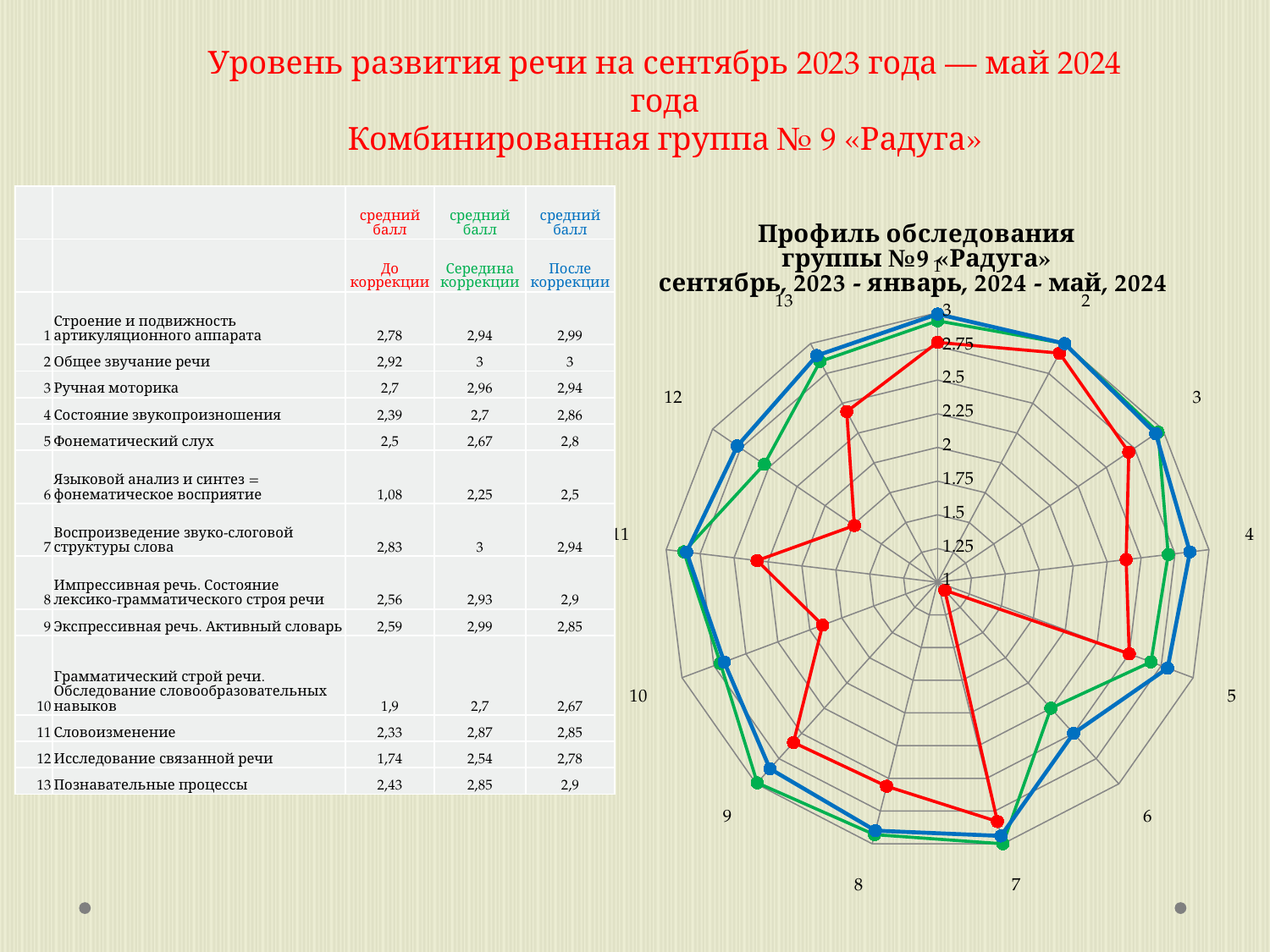

Уровень развития речи на сентябрь 2023 года — май 2024 года
Комбинированная группа № 9 «Радуга»
|  |  | средний балл | средний балл | средний балл |
| --- | --- | --- | --- | --- |
|  |  | До коррекции | Середина коррекции | После коррекции |
| 1 | Строение и подвижность артикуляционного аппарата | 2,78 | 2,94 | 2,99 |
| 2 | Общее звучание речи | 2,92 | 3 | 3 |
| 3 | Ручная моторика | 2,7 | 2,96 | 2,94 |
| 4 | Состояние звукопроизношения | 2,39 | 2,7 | 2,86 |
| 5 | Фонематический слух | 2,5 | 2,67 | 2,8 |
| 6 | Языковой анализ и синтез = фонематическое восприятие | 1,08 | 2,25 | 2,5 |
| 7 | Воспроизведение звуко-слоговой структуры слова | 2,83 | 3 | 2,94 |
| 8 | Импрессивная речь. Состояние лексико-грамматического строя речи | 2,56 | 2,93 | 2,9 |
| 9 | Экспрессивная речь. Активный словарь | 2,59 | 2,99 | 2,85 |
| 10 | Грамматический строй речи. Обследование словообразовательных навыков | 1,9 | 2,7 | 2,67 |
| 11 | Словоизменение | 2,33 | 2,87 | 2,85 |
| 12 | Исследование связанной речи | 1,74 | 2,54 | 2,78 |
| 13 | Познавательные процессы | 2,43 | 2,85 | 2,9 |

### Chart: Профиль обследования группы №9 «Радуга» сентябрь, 2023 - январь, 2024 - май, 2024

| Category | До коррекции | Середина коррекции |  |
|---|---|---|---|
| 1 | 2.78 | 2.94 | 2.99 |
| 2 | 2.92 | 3.0 | 3.0 |
| 3 | 2.7 | 2.96 | 2.94 |
| 4 | 2.39 | 2.7 | 2.86 |
| 5 | 2.5 | 2.67 | 2.8 |
| 6 | 1.08 | 2.25 | 2.5 |
| 7 | 2.83 | 3.0 | 2.94 |
| 8 | 2.56 | 2.93 | 2.9 |
| 9 | 2.59 | 2.99 | 2.85 |
| 10 | 1.9 | 2.7 | 2.67 |
| 11 | 2.33 | 2.87 | 2.85 |
| 12 | 1.74 | 2.54 | 2.78 |
| 13 | 2.43 | 2.85 | 2.9 |